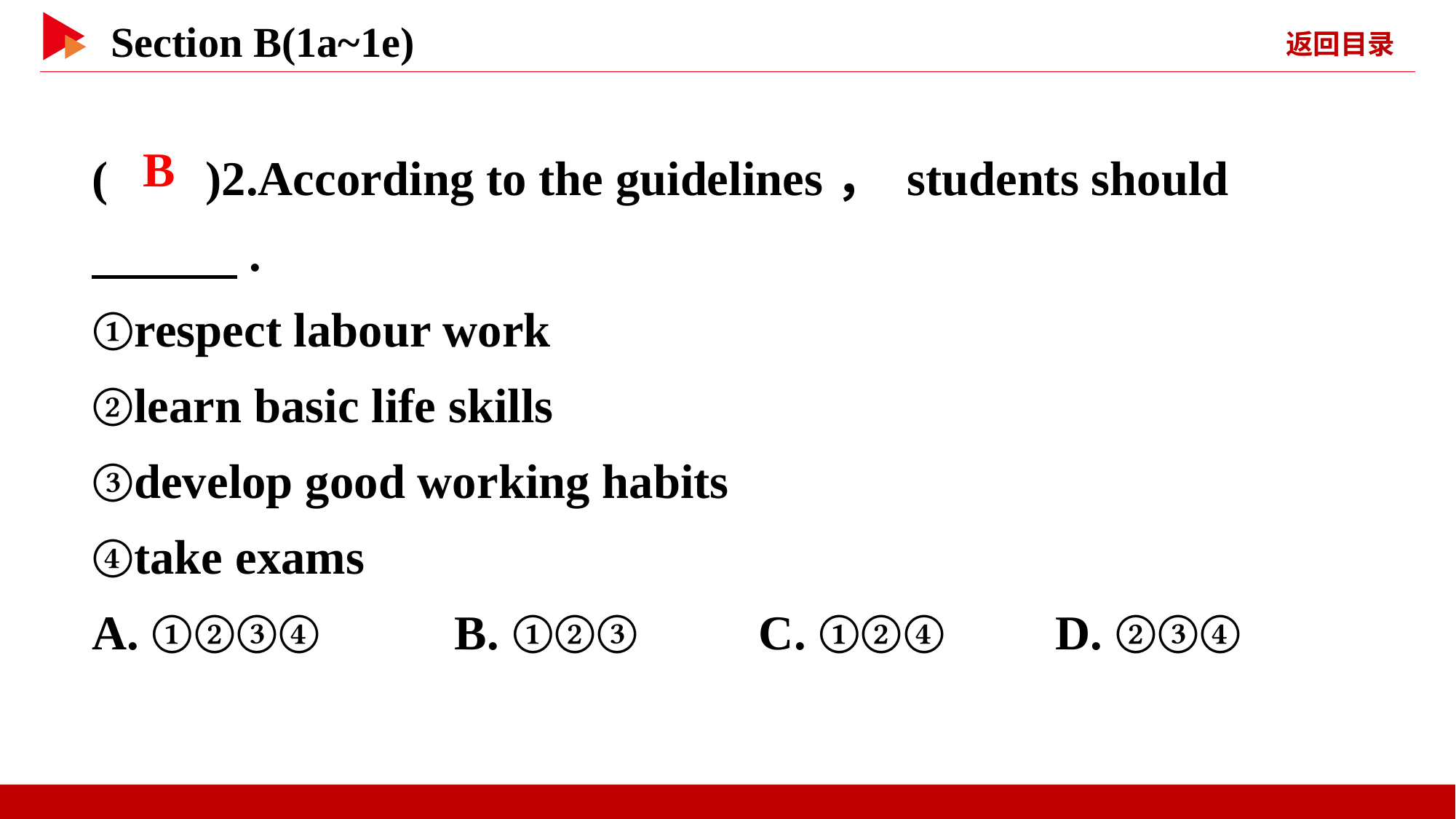

(        )2.According to the guidelines， students should
　　　.
①respect labour work
②learn basic life skills
③develop good working habits
④take exams
A. ①②③④           B. ①②③	 C. ①②④         D. ②③④
   B